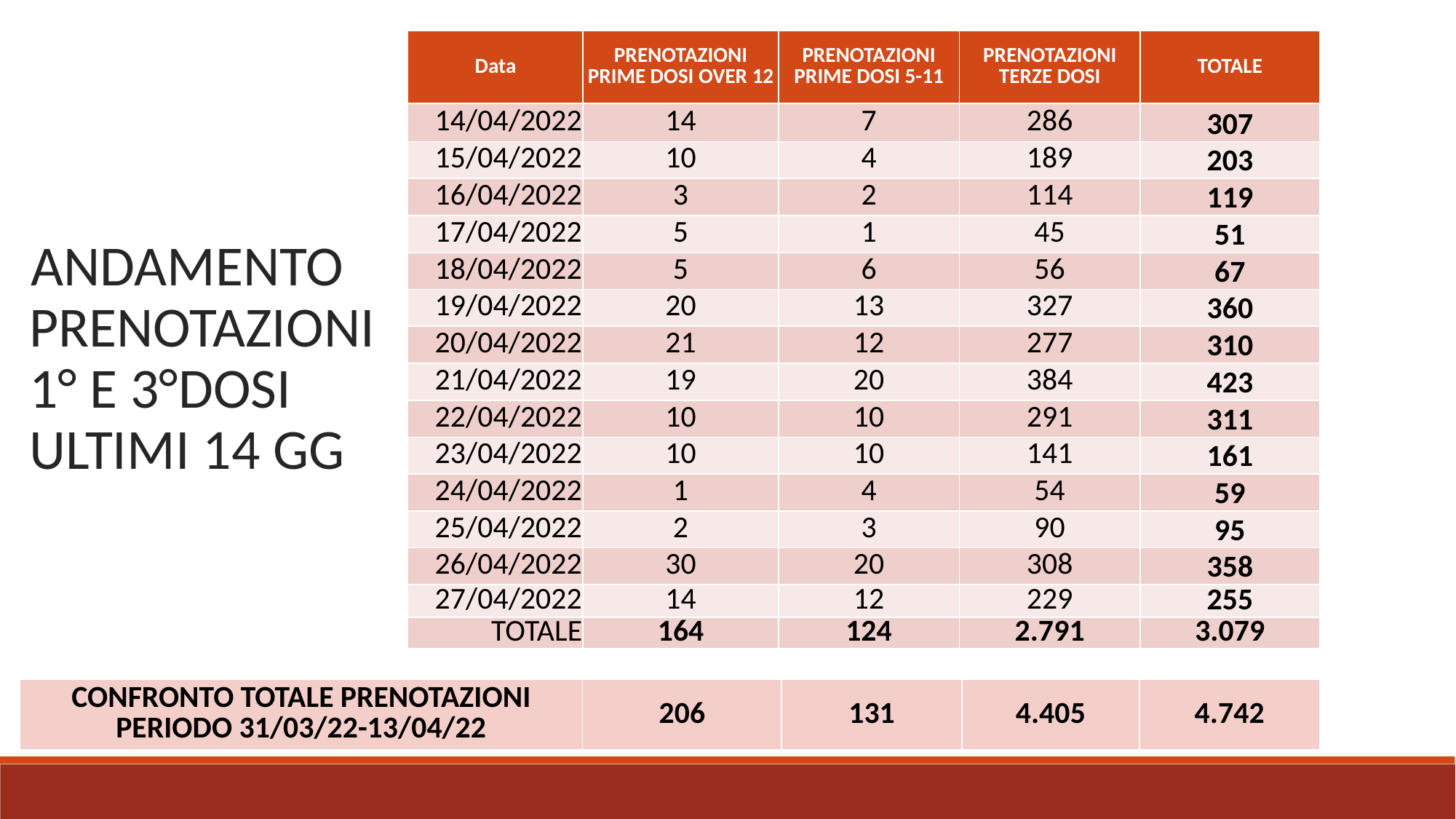

| Data | PRENOTAZIONI PRIME DOSI OVER 12 | PRENOTAZIONI PRIME DOSI 5-11 | PRENOTAZIONI TERZE DOSI | TOTALE |
| --- | --- | --- | --- | --- |
| 14/04/2022 | 14 | 7 | 286 | 307 |
| 15/04/2022 | 10 | 4 | 189 | 203 |
| 16/04/2022 | 3 | 2 | 114 | 119 |
| 17/04/2022 | 5 | 1 | 45 | 51 |
| 18/04/2022 | 5 | 6 | 56 | 67 |
| 19/04/2022 | 20 | 13 | 327 | 360 |
| 20/04/2022 | 21 | 12 | 277 | 310 |
| 21/04/2022 | 19 | 20 | 384 | 423 |
| 22/04/2022 | 10 | 10 | 291 | 311 |
| 23/04/2022 | 10 | 10 | 141 | 161 |
| 24/04/2022 | 1 | 4 | 54 | 59 |
| 25/04/2022 | 2 | 3 | 90 | 95 |
| 26/04/2022 | 30 | 20 | 308 | 358 |
| 27/04/2022 | 14 | 12 | 229 | 255 |
| TOTALE | 164 | 124 | 2.791 | 3.079 |
Andamento prenotazioni 1° e 3°dosi ultimi 14 gg
| CONFRONTO TOTALE PRENOTAZIONI PERIODO 31/03/22-13/04/22 | 206 | 131 | 4.405 | 4.742 |
| --- | --- | --- | --- | --- |